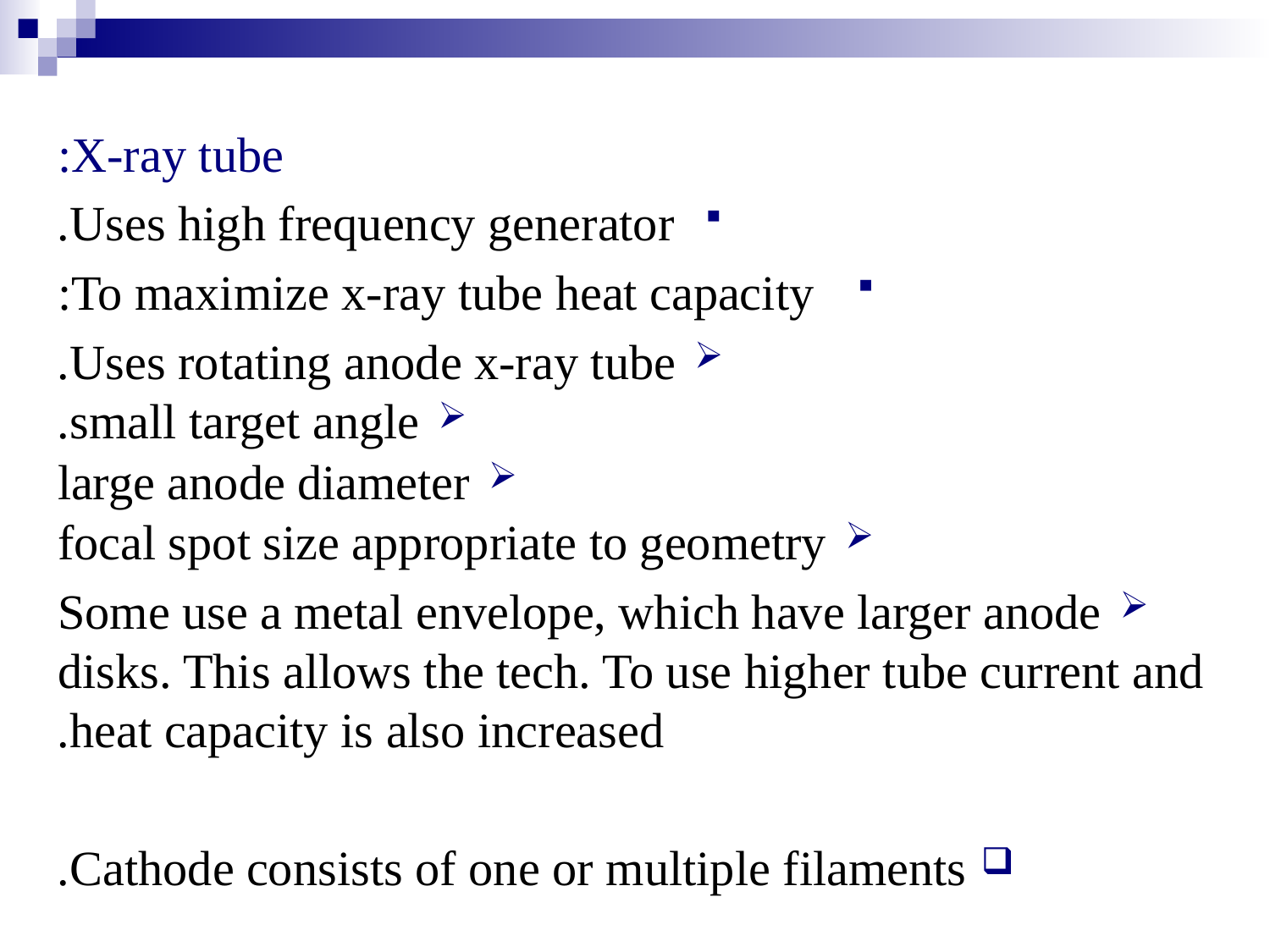

X-ray tube:
Uses high frequency generator.
 To maximize x-ray tube heat capacity:
Uses rotating anode x-ray tube.
small target angle.
large anode diameter
focal spot size appropriate to geometry
Some use a metal envelope, which have larger anode disks. This allows the tech. To use higher tube current and heat capacity is also increased.

Cathode consists of one or multiple filaments.